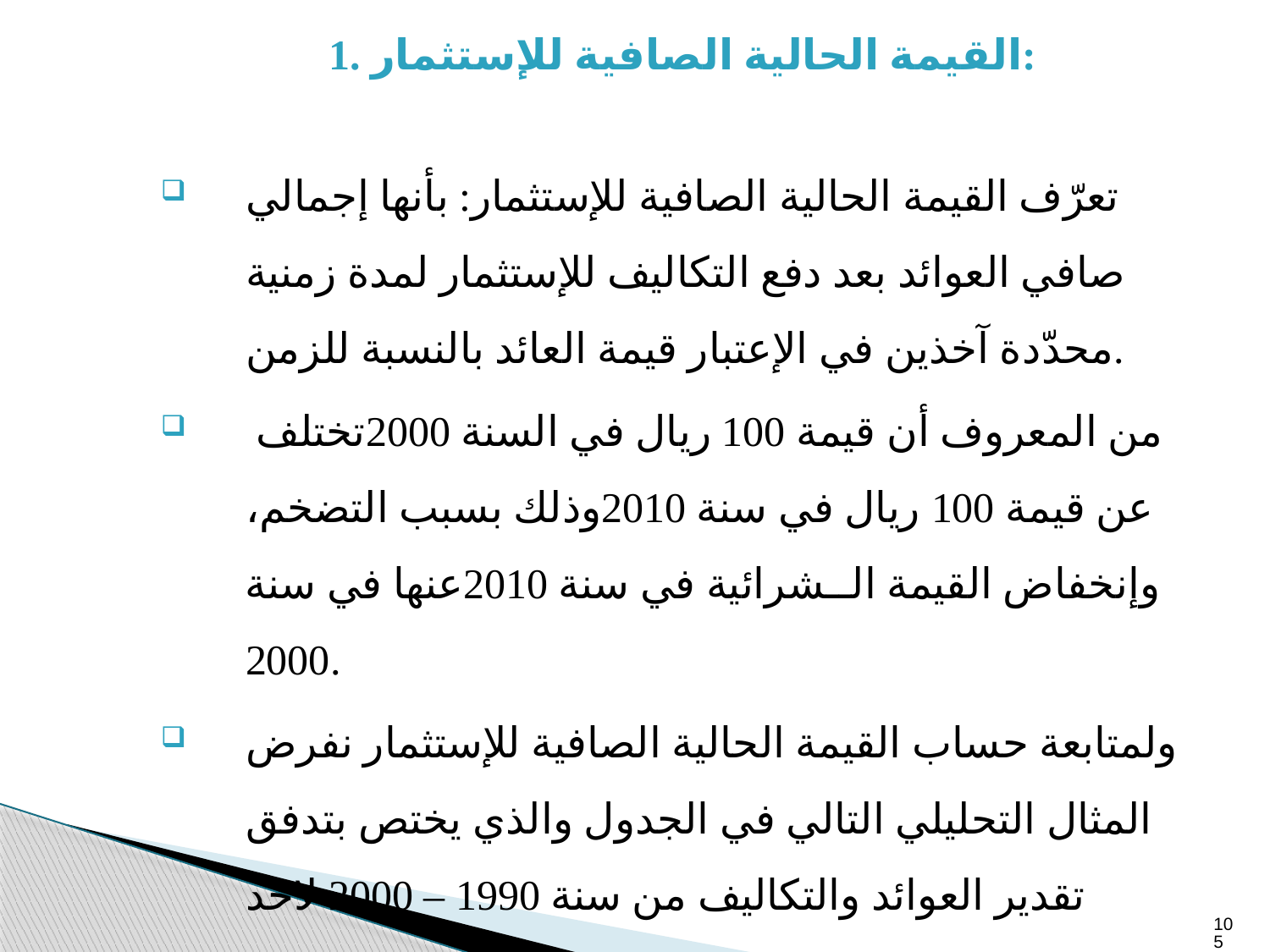

1. القيمة الحالية الصافية للإستثمار:

تعرّف القيمة الحالية الصافية للإستثمار: بأنها إجمالي صافي العوائد بعد دفع التكاليف للإستثمار لمدة زمنية محدّدة آخذين في الإعتبار قيمة العائد بالنسبة للزمن.
 من المعروف أن قيمة 100 ريال في السنة 2000تختلف عن قيمة 100 ريال في سنة 2010وذلك بسبب التضخم، وإنخفاض القيمة الــشرائية في سنة 2010عنها في سنة 2000.
ولمتابعة حساب القيمة الحالية الصافية للإستثمار نفرض المثال التحليلي التالي في الجدول والذي يختص بتدفق تقدير العوائد والتكاليف من سنة 1990 – 2000 لاحد المزارع الإنتاجية.
105